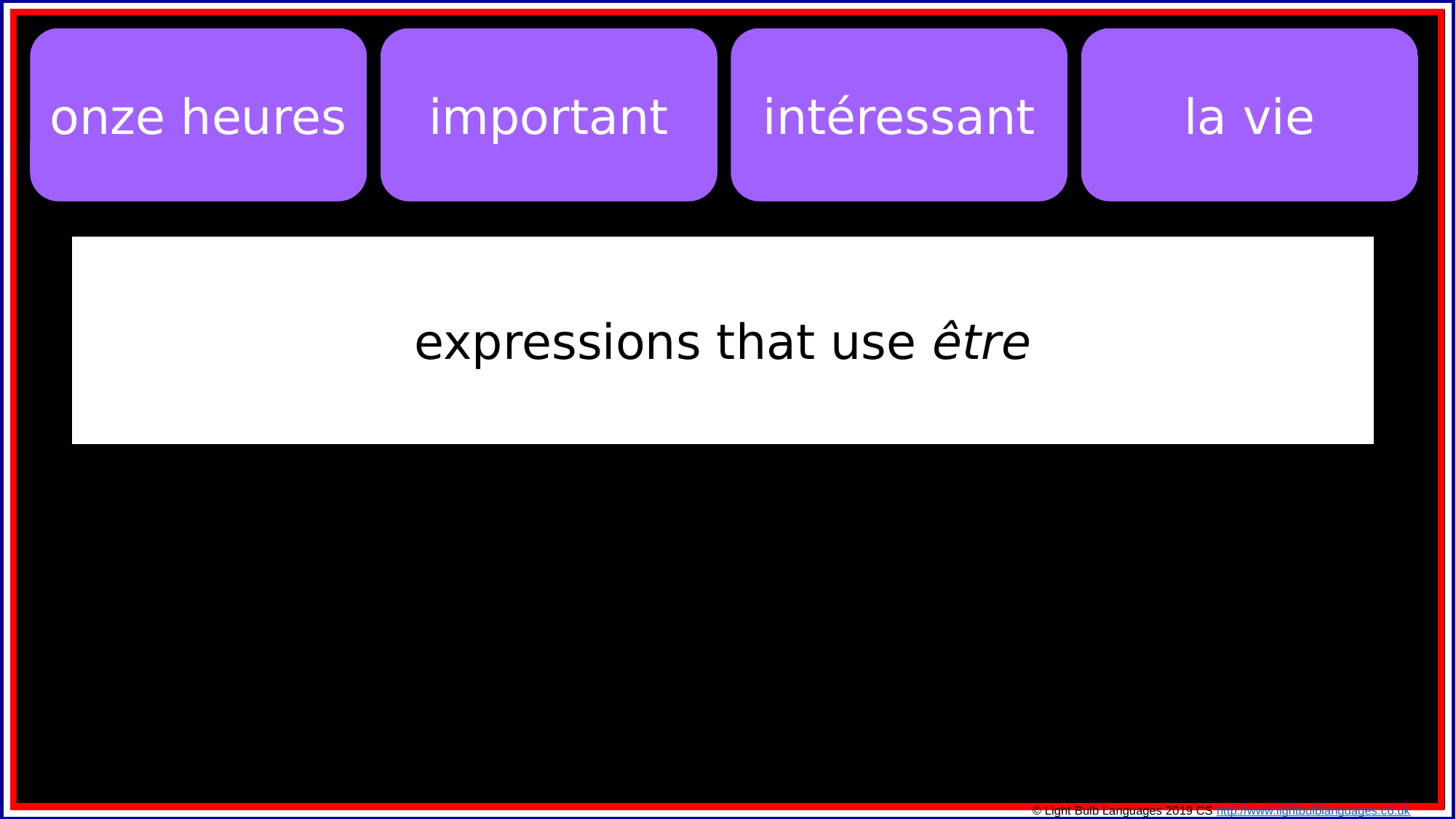

onze heures
important
intéressant
la vie
expressions that use être
© Light Bulb Languages 2019 CS http://www.lightbulblanguages.co.uk